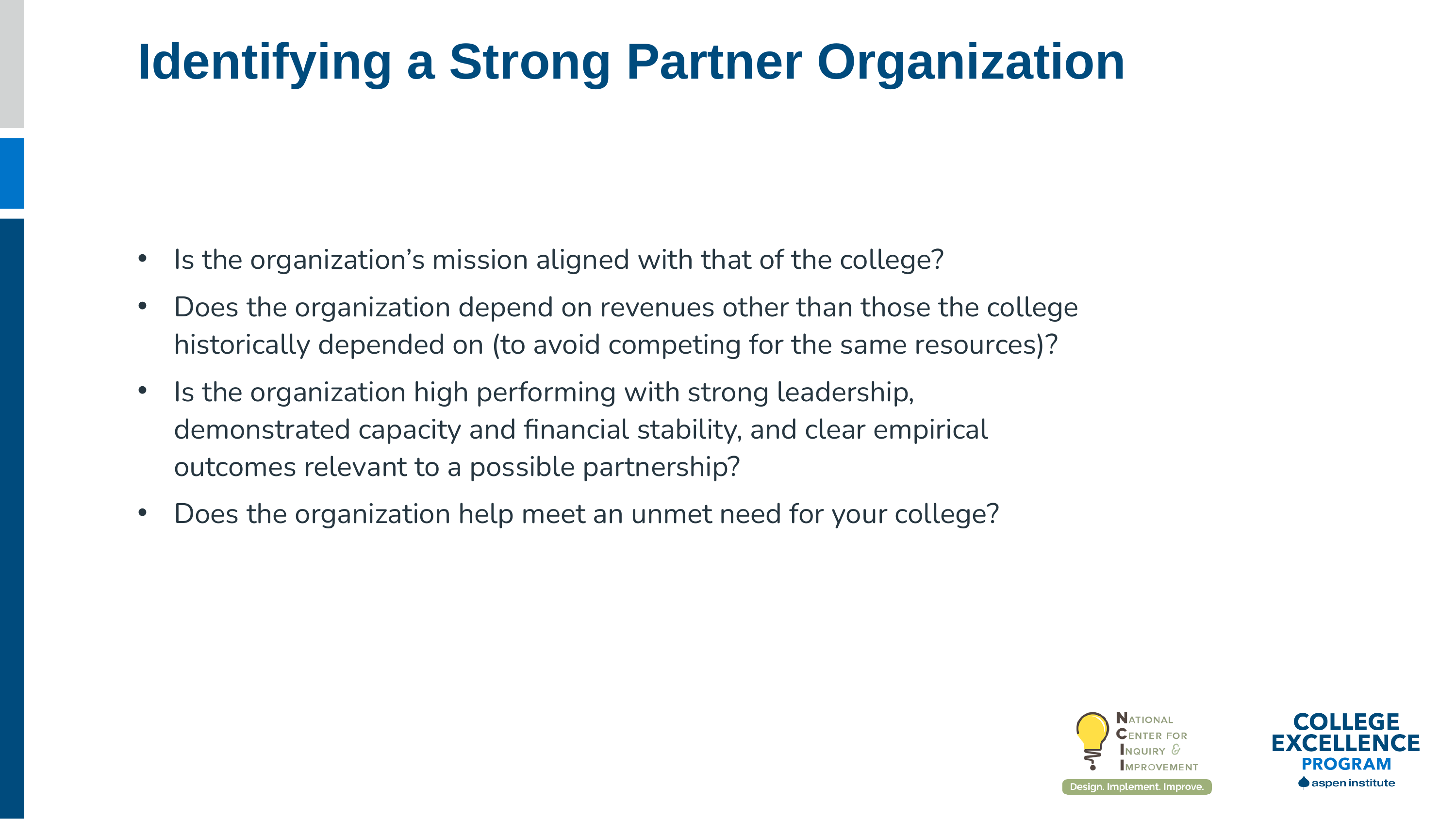

Identifying a Strong Partner Organization

Is the organization’s mission aligned with that of the college?
Does the organization depend on revenues other than those the college historically depended on (to avoid competing for the same resources)?
Is the organization high performing with strong leadership, demonstrated capacity and financial stability, and clear empirical outcomes relevant to a possible partnership?
Does the organization help meet an unmet need for your college?